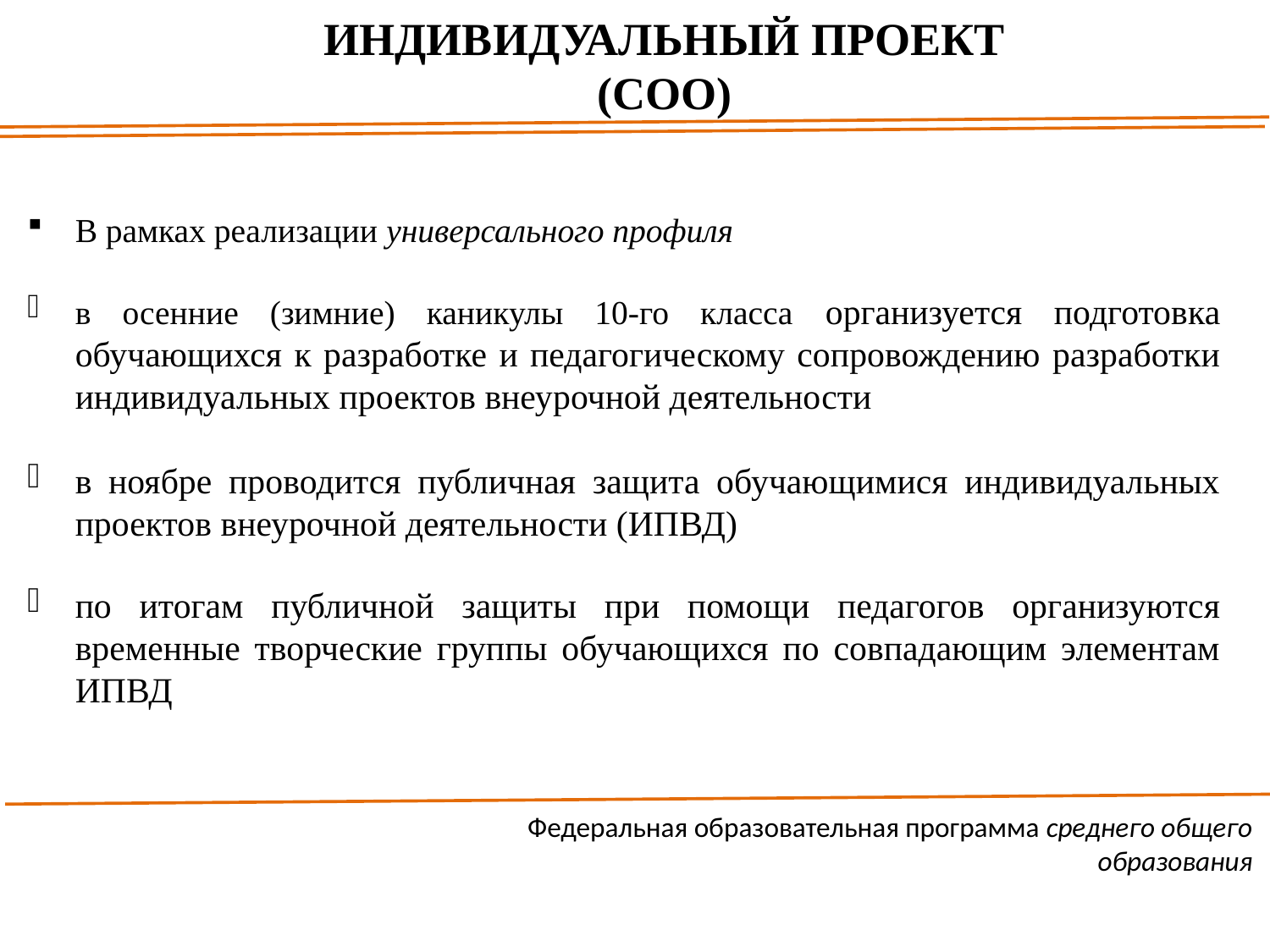

ИНДИВИДУАЛЬНЫЙ ПРОЕКТ
(СОО)
В рамках реализации универсального профиля

в осенние (зимние) каникулы 10-го класса организуется подготовка обучающихся к разработке и педагогическому сопровождению разработки индивидуальных проектов внеурочной деятельности

в ноябре проводится публичная защита обучающимися индивидуальных проектов внеурочной деятельности (ИПВД)

по итогам публичной защиты при помощи педагогов организуются временные творческие группы обучающихся по совпадающим элементам ИПВД

Федеральная образовательная программа среднего общего образования